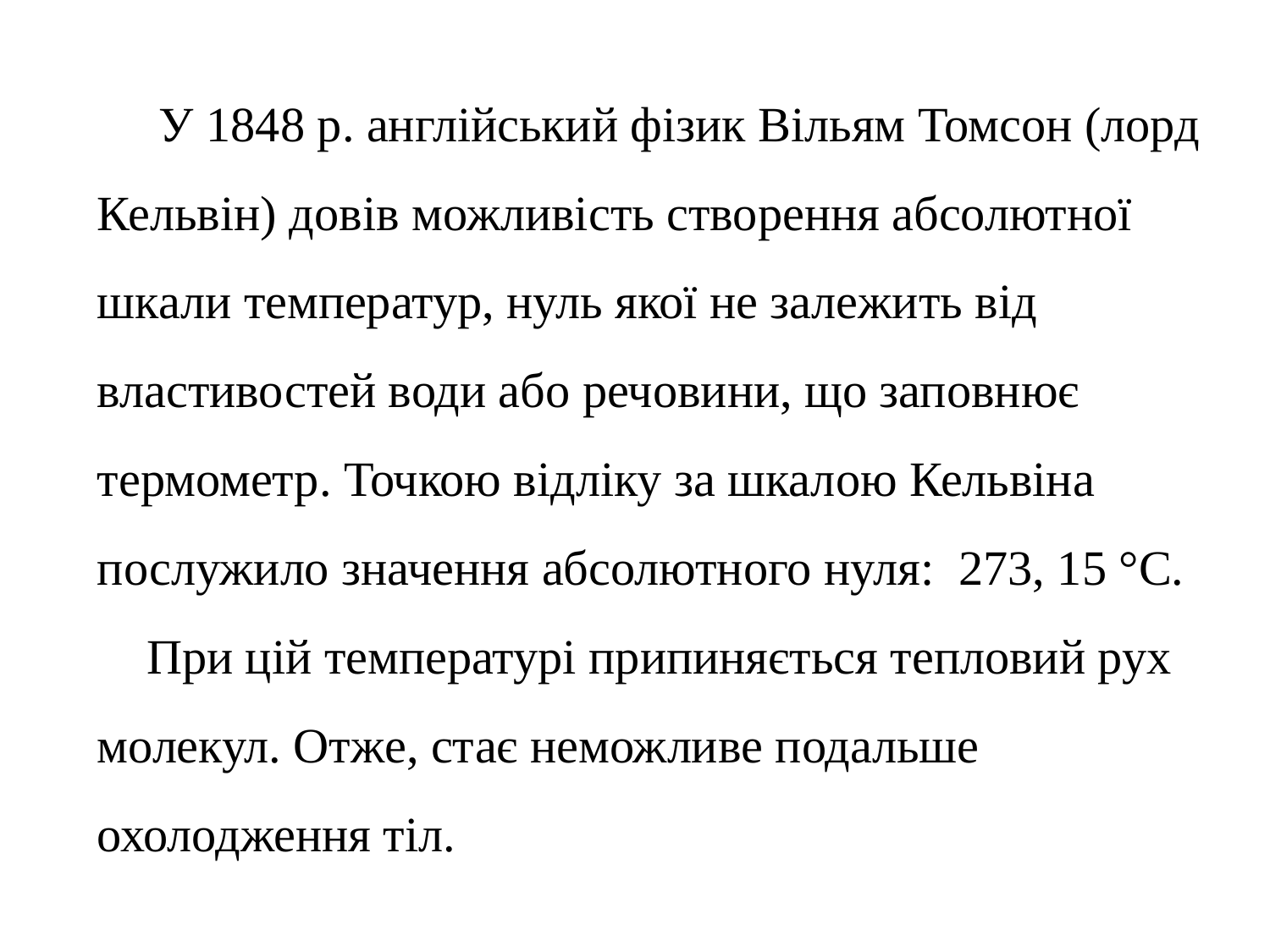

У 1848 р. англійський фізик Вільям Томсон (лорд Кельвін) довів можливість створення абсолютної шкали температур, нуль якої не залежить від властивостей води або речовини, що заповнює термометр. Точкою відліку за шкалою Кельвіна  послужило значення абсолютного нуля:  273, 15 °С.
    При цій температурі припиняється тепловий рух молекул. Отже, стає неможливе подальше охолодження тіл.